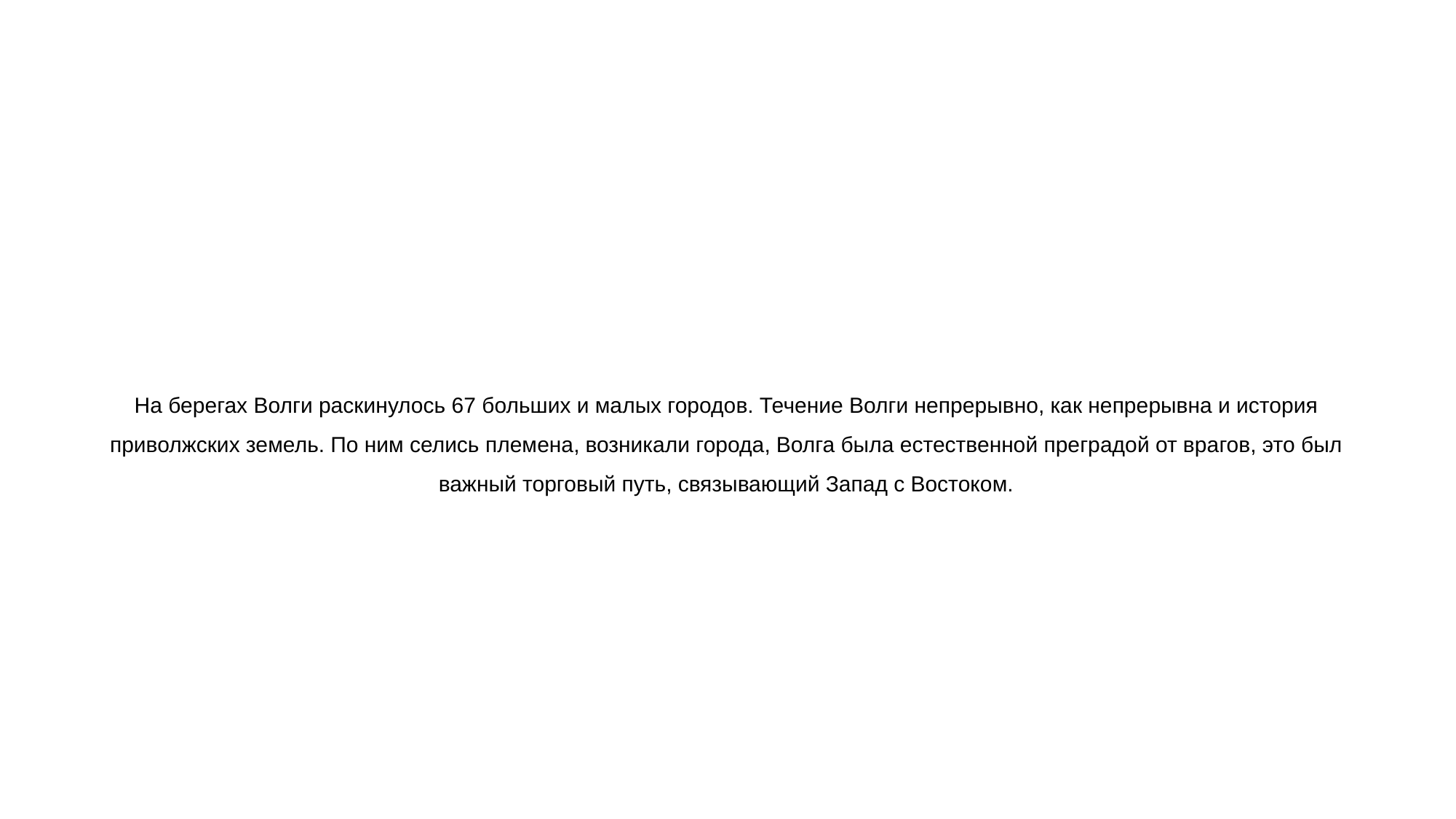

# На берегах Волги раскинулось 67 больших и малых городов. Течение Волги непрерывно, как непрерывна и история приволжских земель. По ним селись племена, возникали города, Волга была естественной преградой от врагов, это был важный торговый путь, связывающий Запад с Востоком.